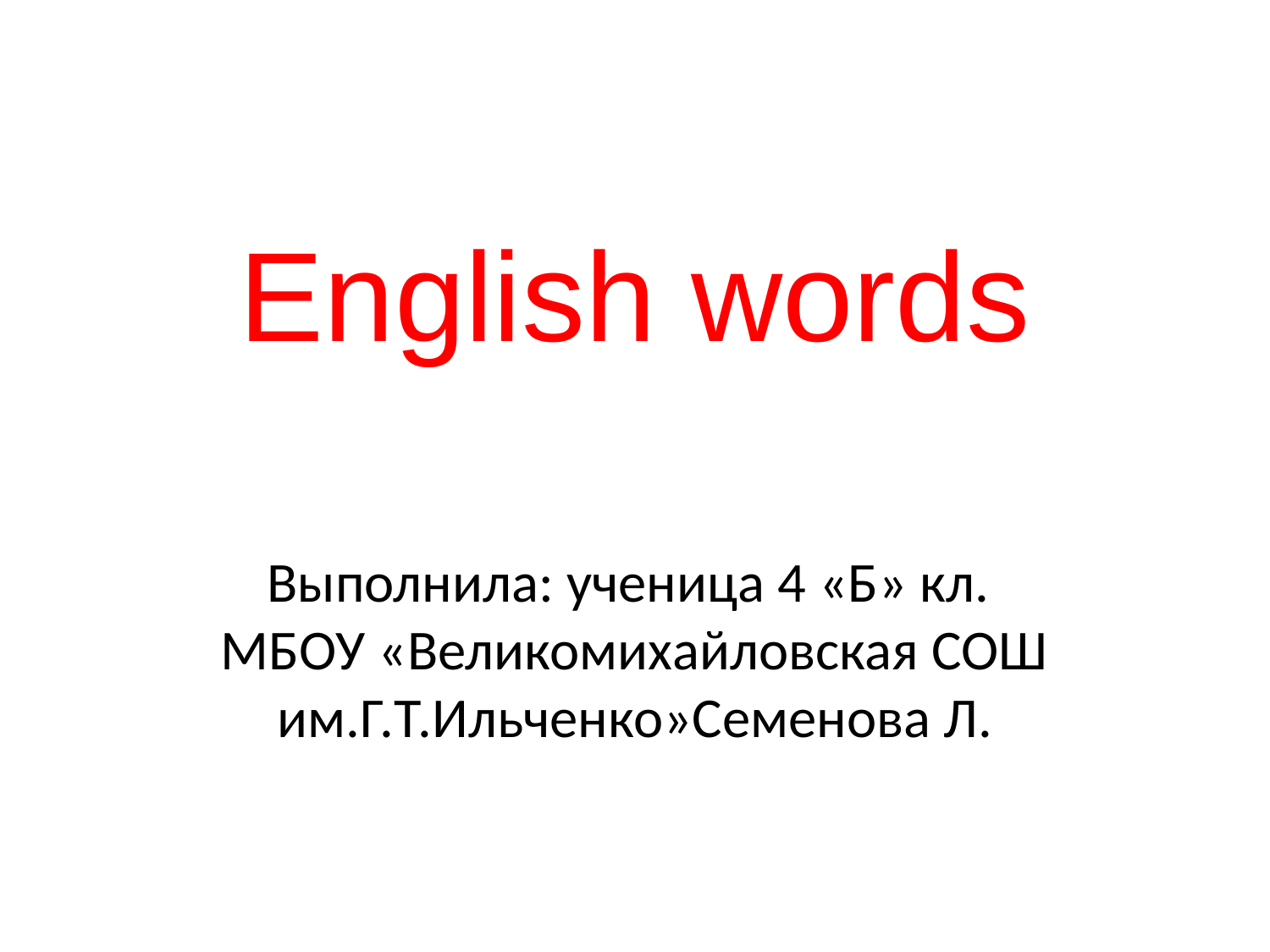

# English words
Выполнила: ученица 4 «Б» кл.  МБОУ «Великомихайловская СОШ им.Г.Т.Ильченко»Семенова Л.